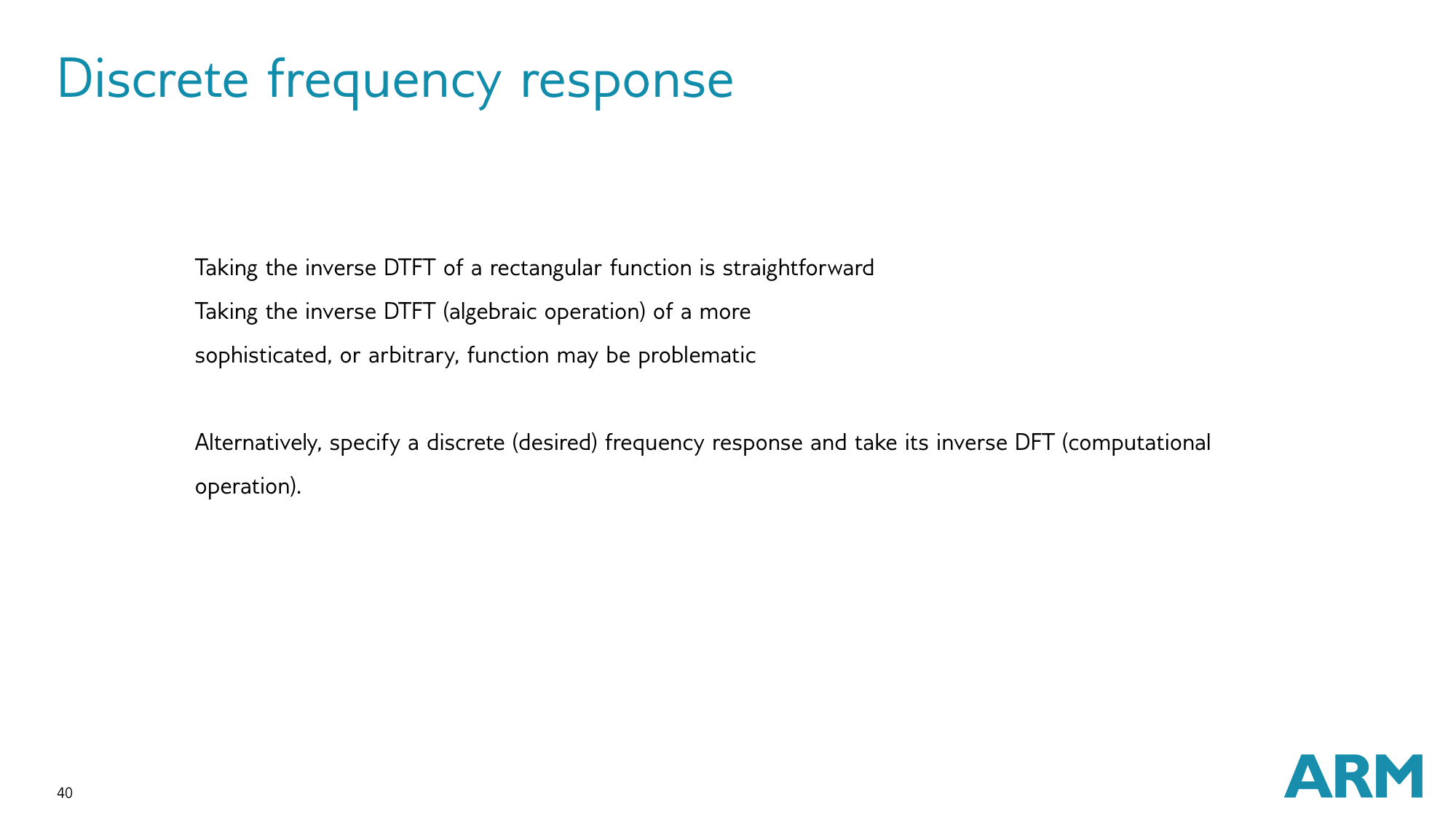

# Discrete frequency response
Taking the inverse DTFT of a rectangular function is straightforward
Taking the inverse DTFT (algebraic operation) of a more
sophisticated, or arbitrary, function may be problematic

Alternatively, specify a discrete (desired) frequency response and take its inverse DFT (computational operation).